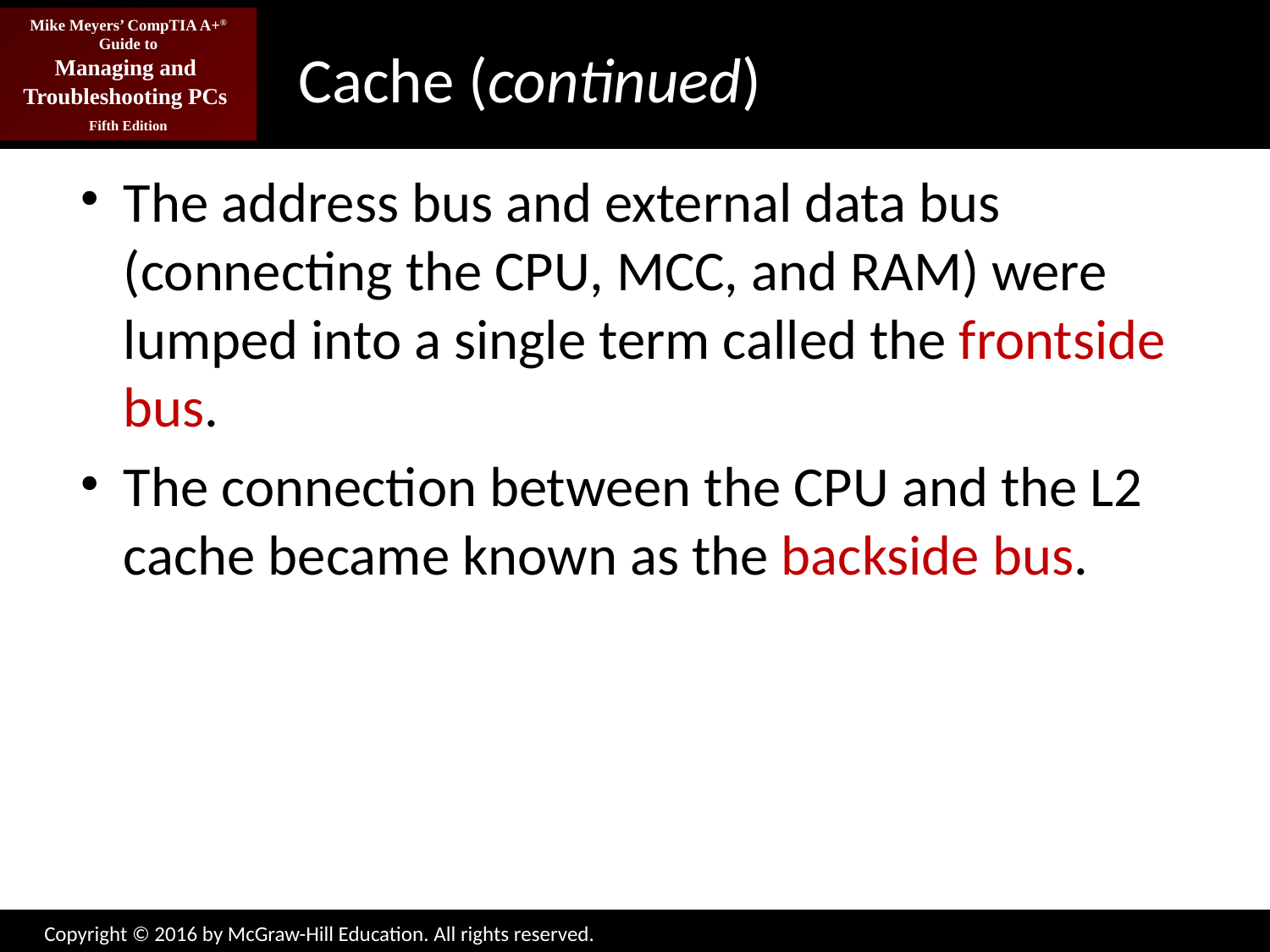

# Cache (continued)
The address bus and external data bus (connecting the CPU, MCC, and RAM) were lumped into a single term called the frontside bus.
The connection between the CPU and the L2 cache became known as the backside bus.